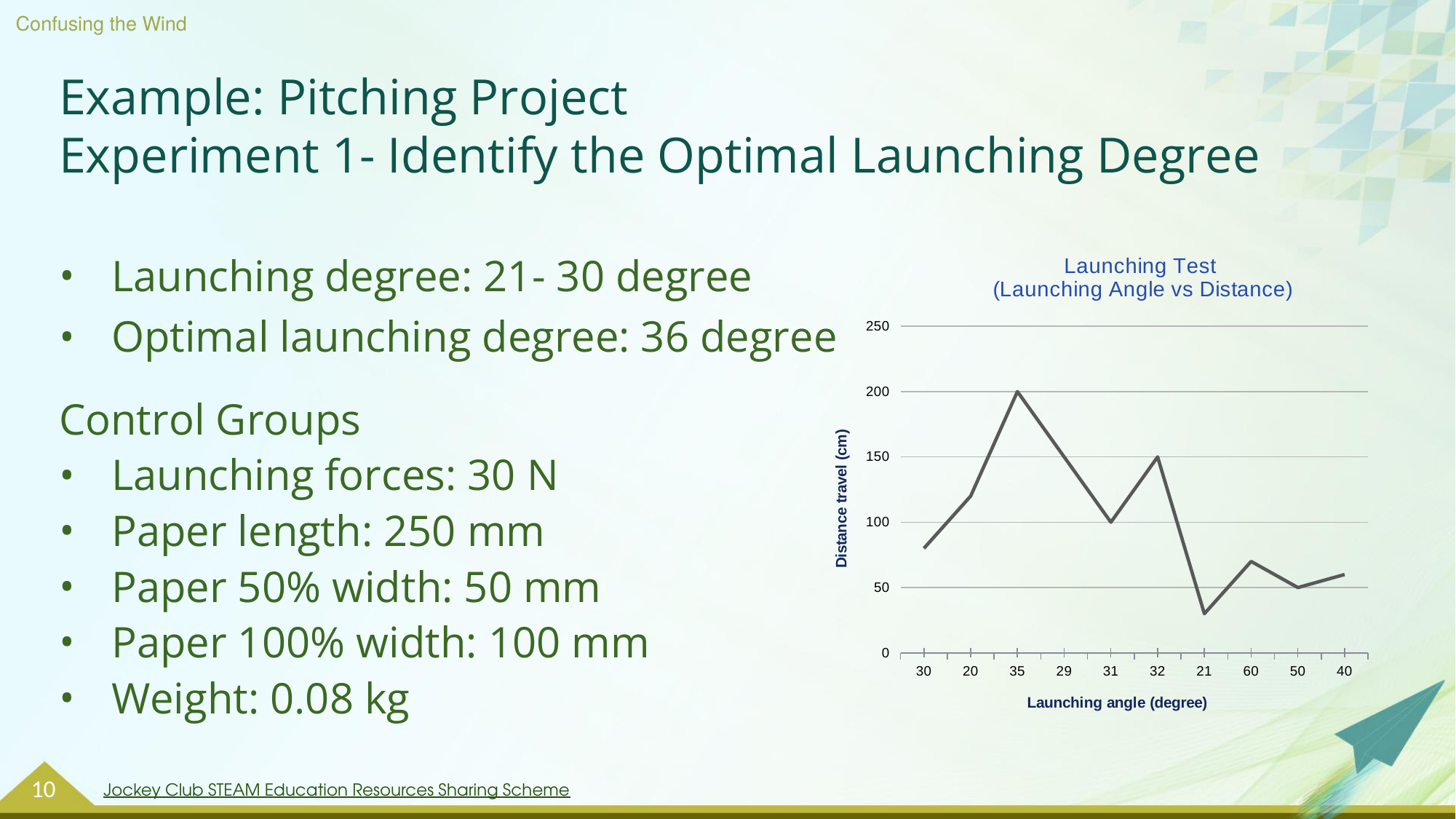

# Example: Pitching Project Experiment 1- Identify the Optimal Launching Degree
Launching degree: 21- 30 degree
Optimal launching degree: 36 degree
Control Groups
Launching forces: 30 N
Paper length: 250 mm
Paper 50% width: 50 mm
Paper 100% width: 100 mm
Weight: 0.08 kg

### Chart: Launching Test
(Launching Angle vs Distance)

| Category |  |
|---|---|
| 30 | 80.0 |
| 20 | 120.0 |
| 35 | 200.0 |
| 29 | 150.0 |
| 31 | 100.0 |
| 32 | 150.0 |
| 21 | 30.0 |
| 60 | 70.0 |
| 50 | 50.0 |
| 40 | 60.0 |
10